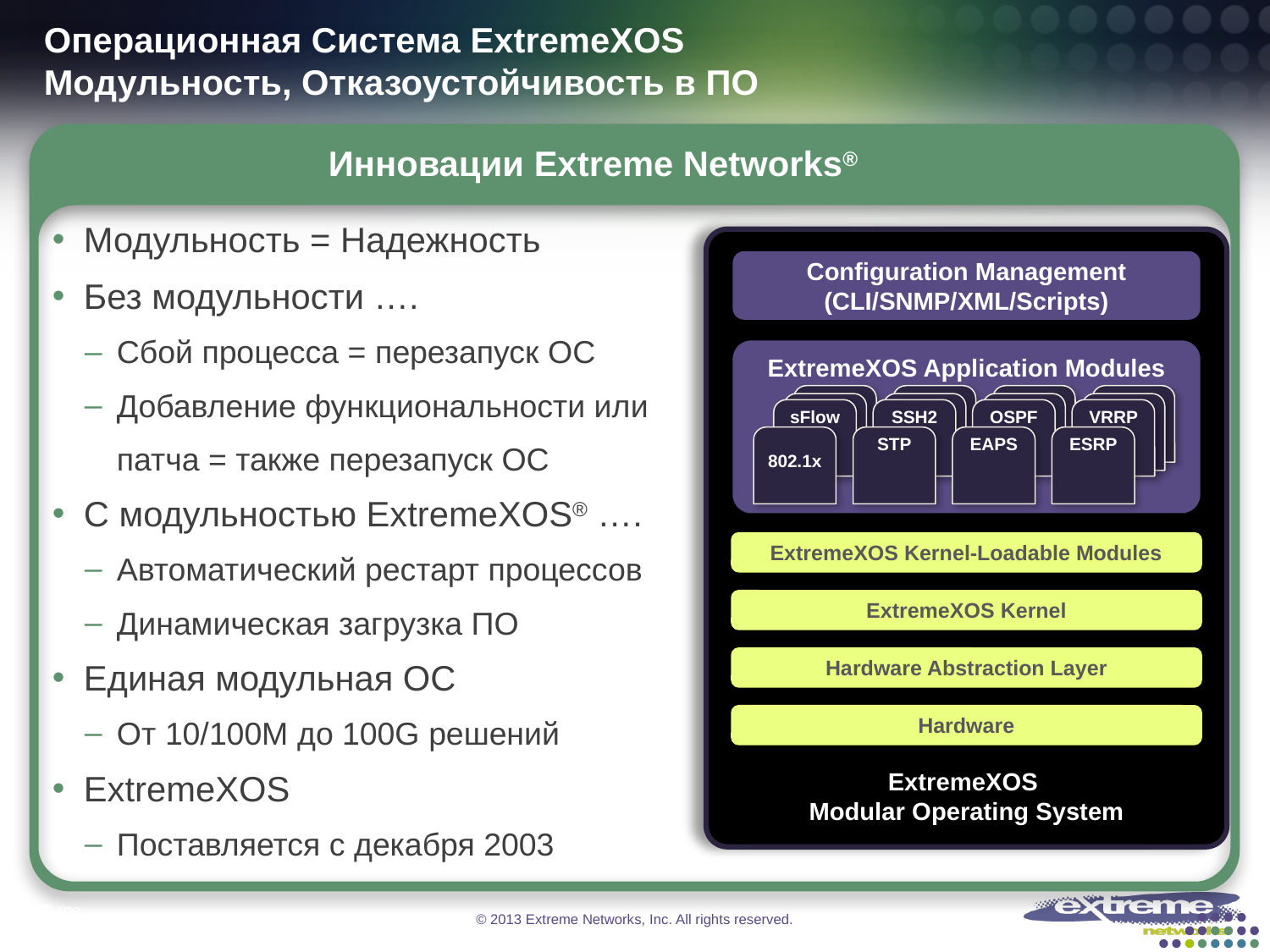

# Операционная Система ExtremeXOS Модульность, Отказоустойчивость в ПО

Инновации Extreme Networks®
Модульность = Надежность
Без модульности ….
Сбой процесса = перезапуск ОС
Добавление функциональности или
	патча = также перезапуск ОС
С модульностью ExtremeXOS® ….
Автоматический рестарт процессов
Динамическая загрузка ПО
Единая модульная ОС
От 10/100M до 100G решений
ExtremeXOS
Поставляется с декабря 2003

Configuration Management
(CLI/SNMP/XML/Scripts)
ExtremeXOS Application Modules

sFlow
SSH2
OSPF
VRRP
802.1x
STP
EAPS
ESRP
ExtremeXOS Kernel-Loadable Modules
ExtremeXOS Kernel
Hardware Abstraction Layer
Hardware
ExtremeXOS
Modular Operating System
Page 5